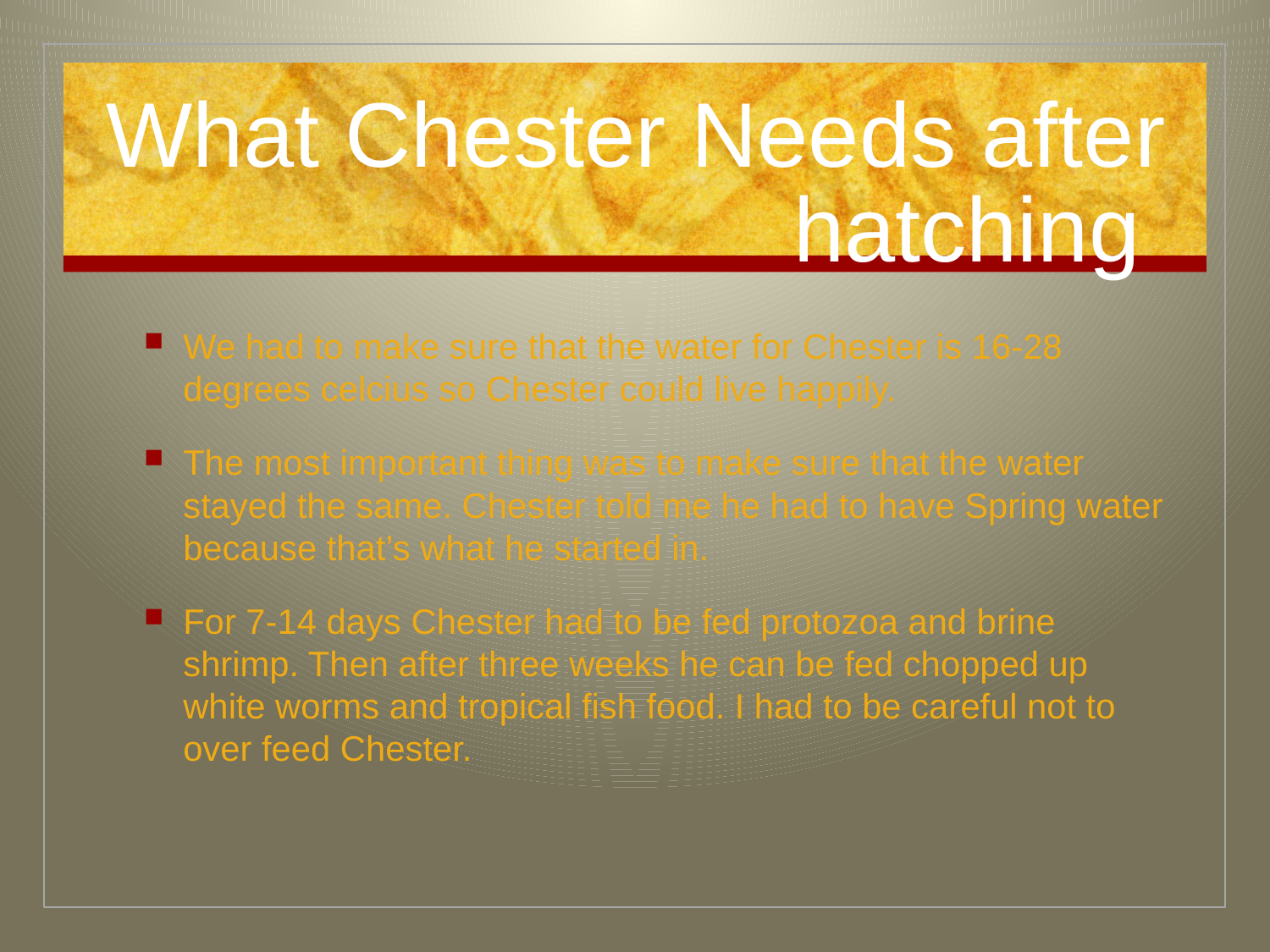

# What Chester Needs after hatching
We had to make sure that the water for Chester is 16-28 degrees celcius so Chester could live happily.
The most important thing was to make sure that the water stayed the same. Chester told me he had to have Spring water because that’s what he started in.
For 7-14 days Chester had to be fed protozoa and brine shrimp. Then after three weeks he can be fed chopped up white worms and tropical fish food. I had to be careful not to over feed Chester.